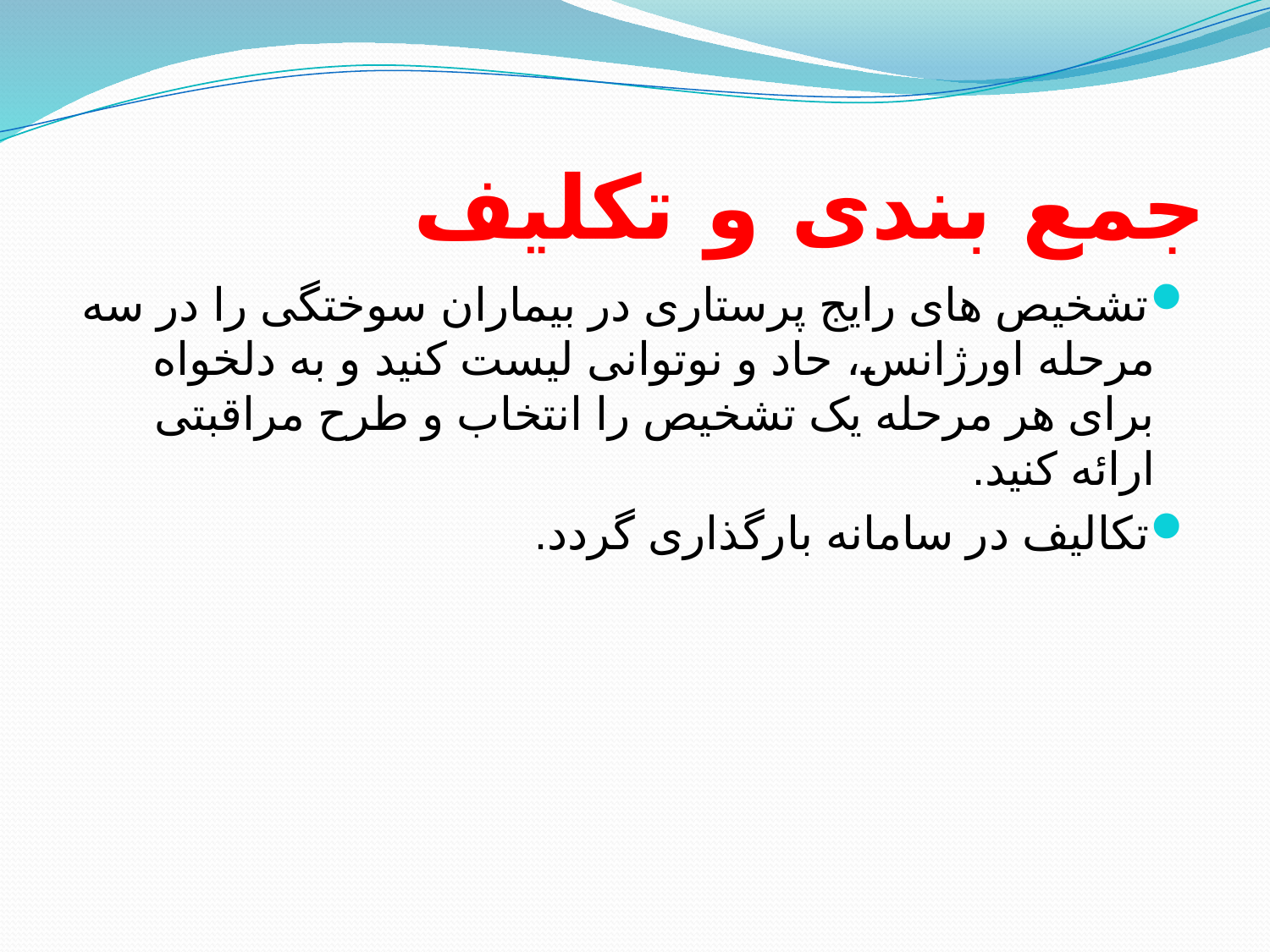

# جمع بندی و تکلیف
تشخیص های رایج پرستاری در بیماران سوختگی را در سه مرحله اورژانس، حاد و نوتوانی لیست کنید و به دلخواه برای هر مرحله یک تشخیص را انتخاب و طرح مراقبتی ارائه کنید.
تکالیف در سامانه بارگذاری گردد.